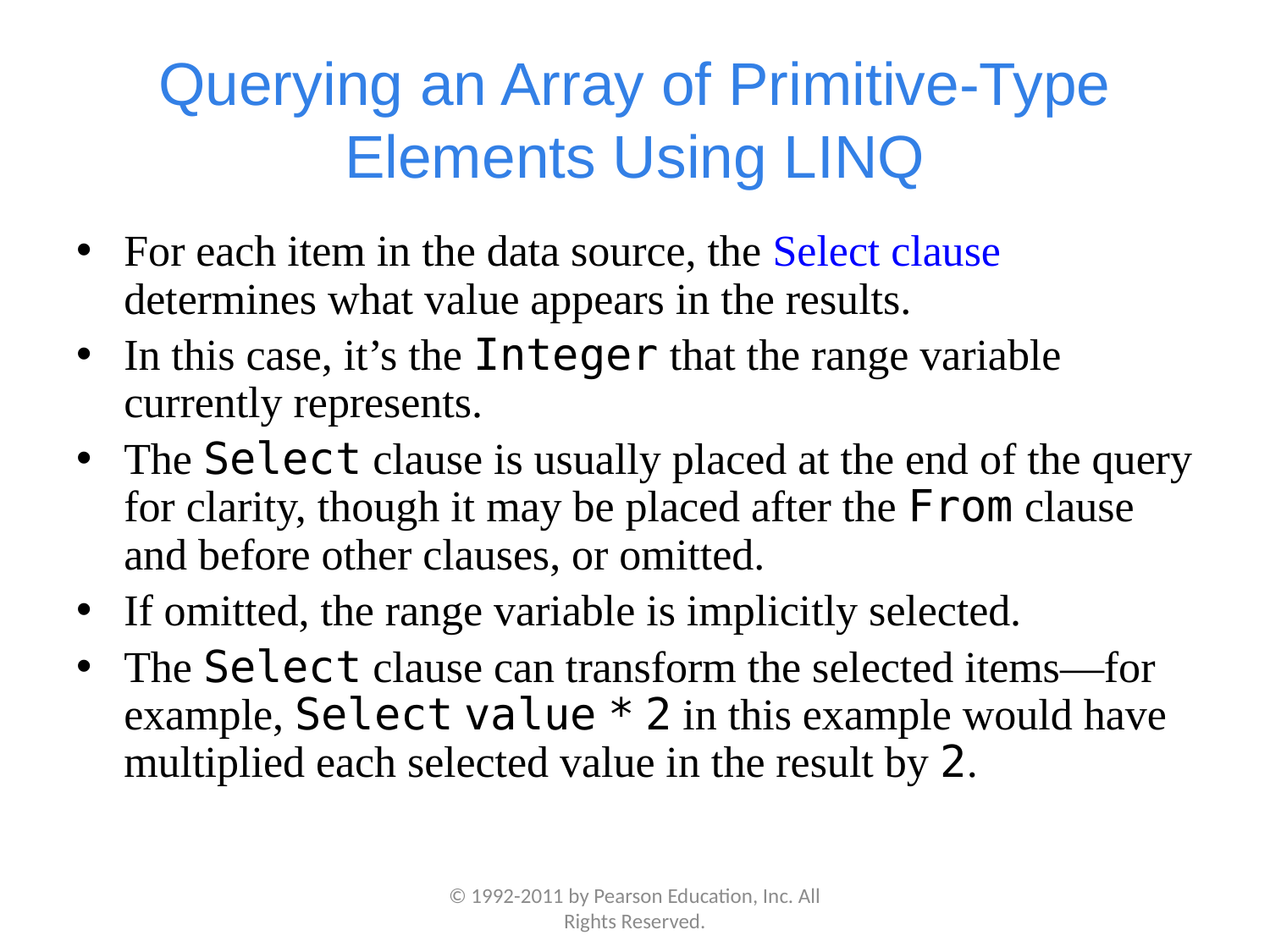

# Querying an Array of Primitive-Type Elements Using LINQ
For each item in the data source, the Select clause determines what value appears in the results.
In this case, it’s the Integer that the range variable currently represents.
The Select clause is usually placed at the end of the query for clarity, though it may be placed after the From clause and before other clauses, or omitted.
If omitted, the range variable is implicitly selected.
The Select clause can transform the selected items—for example, Select value * 2 in this example would have multiplied each selected value in the result by 2.
© 1992-2011 by Pearson Education, Inc. All Rights Reserved.